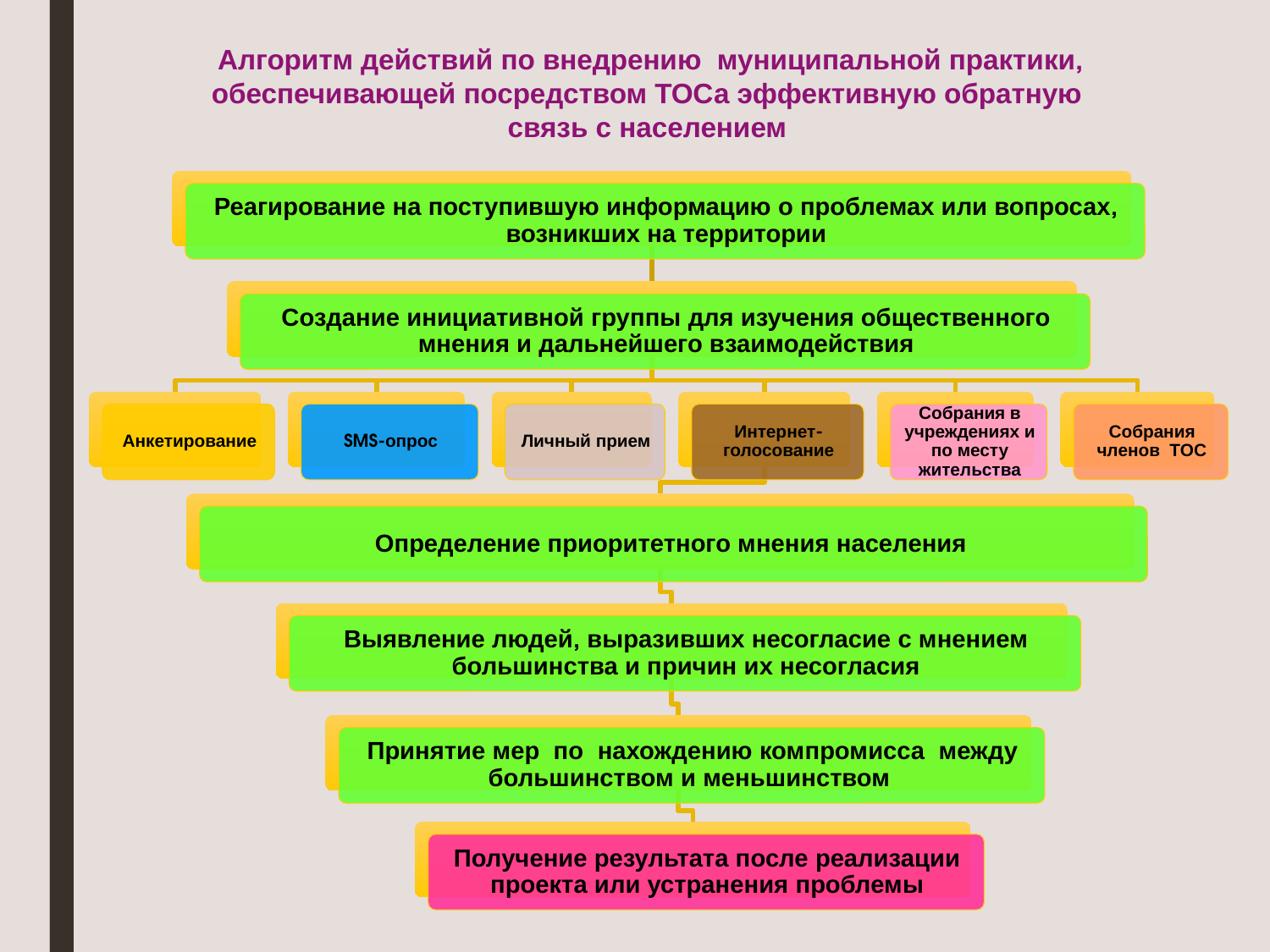

Алгоритм действий по внедрению  муниципальной практики, обеспечивающей посредством ТОСа эффективную обратную
связь с населением
Реагирование на поступившую информацию о проблемах или вопросах, возникших на территории
Создание инициативной группы для изучения общественного мнения и дальнейшего взаимодействия
Анкетирование
SMS-опрос
Личный прием
Интернет-голосование
Определение приоритетного мнения населения
Выявление людей, выразивших несогласие с мнением большинства и причин их несогласия
Принятие мер  по  нахождению компромисса  между большинством и меньшинством
Получение результата после реализации проекта или устранения проблемы
Собрания в учреждениях и по месту жительства
Собрания членов  ТОС